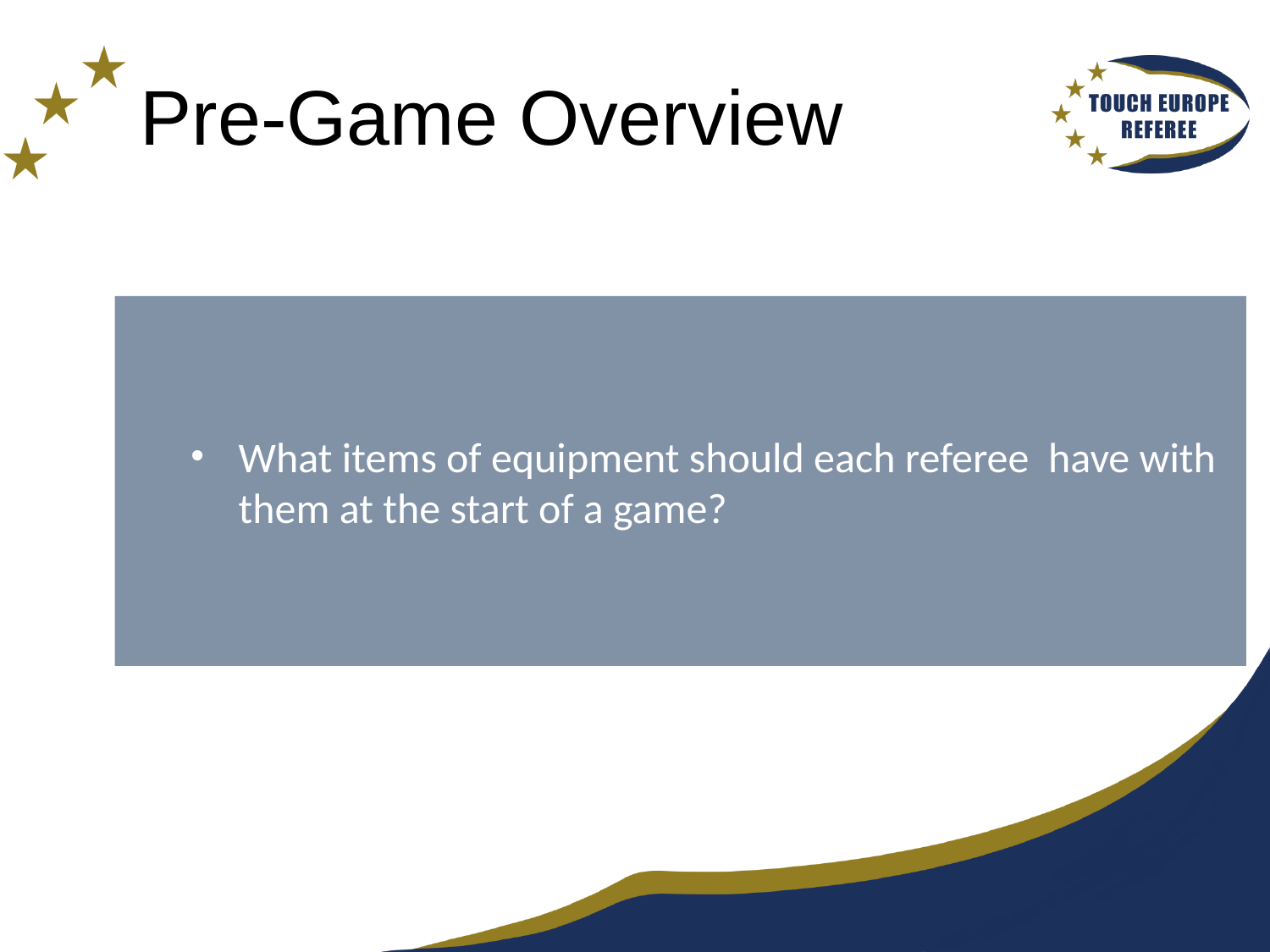

# Pre-Game Overview
What items of equipment should each referee  have with them at the start of a game?